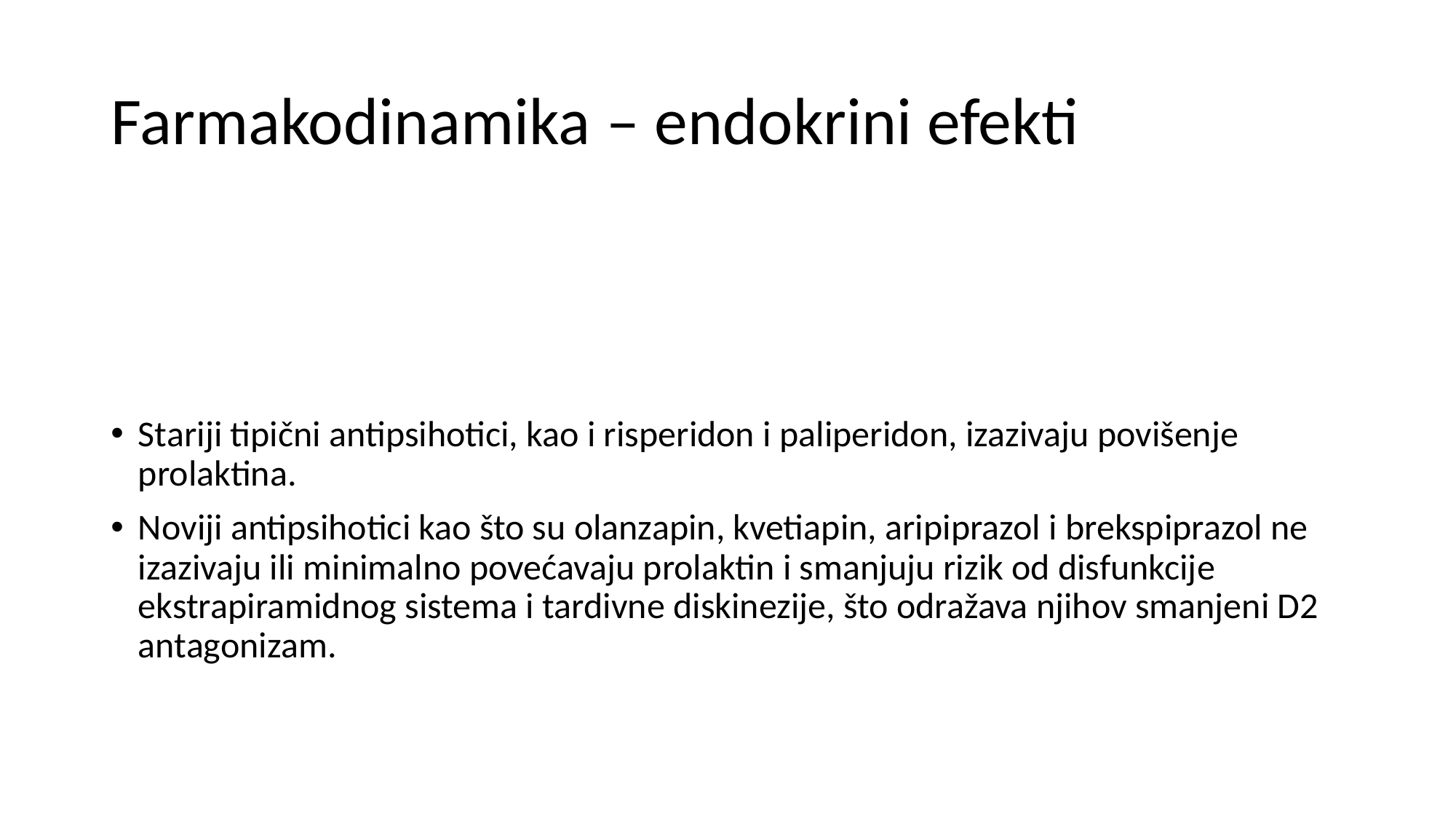

# Farmakodinamika – endokrini efekti
Stariji tipični antipsihotici, kao i risperidon i paliperidon, izazivaju povišenje prolaktina.
Noviji antipsihotici kao što su olanzapin, kvetiapin, aripiprazol i brekspiprazol ne izazivaju ili minimalno povećavaju prolaktin i smanjuju rizik od disfunkcije ekstrapiramidnog sistema i tardivne diskinezije, što odražava njihov smanjeni D2 antagonizam.